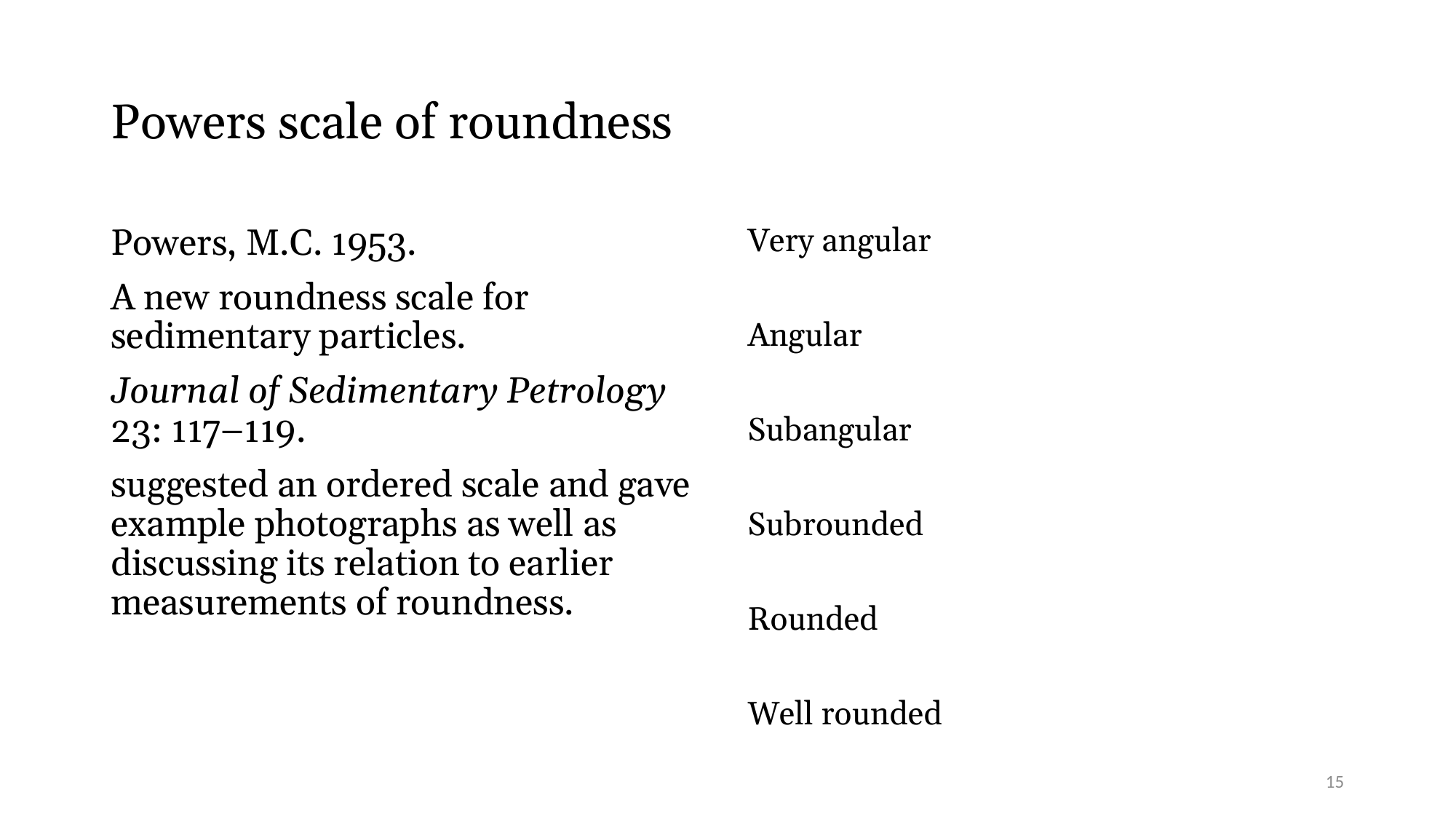

# Powers scale of roundness
Powers, M.C. 1953.
A new roundness scale for sedimentary particles.
Journal of Sedimentary Petrology 23: 117–119.
suggested an ordered scale and gave example photographs as well as discussing its relation to earlier measurements of roundness.
Very angular

Angular

Subangular

Subrounded

Rounded

Well rounded

15